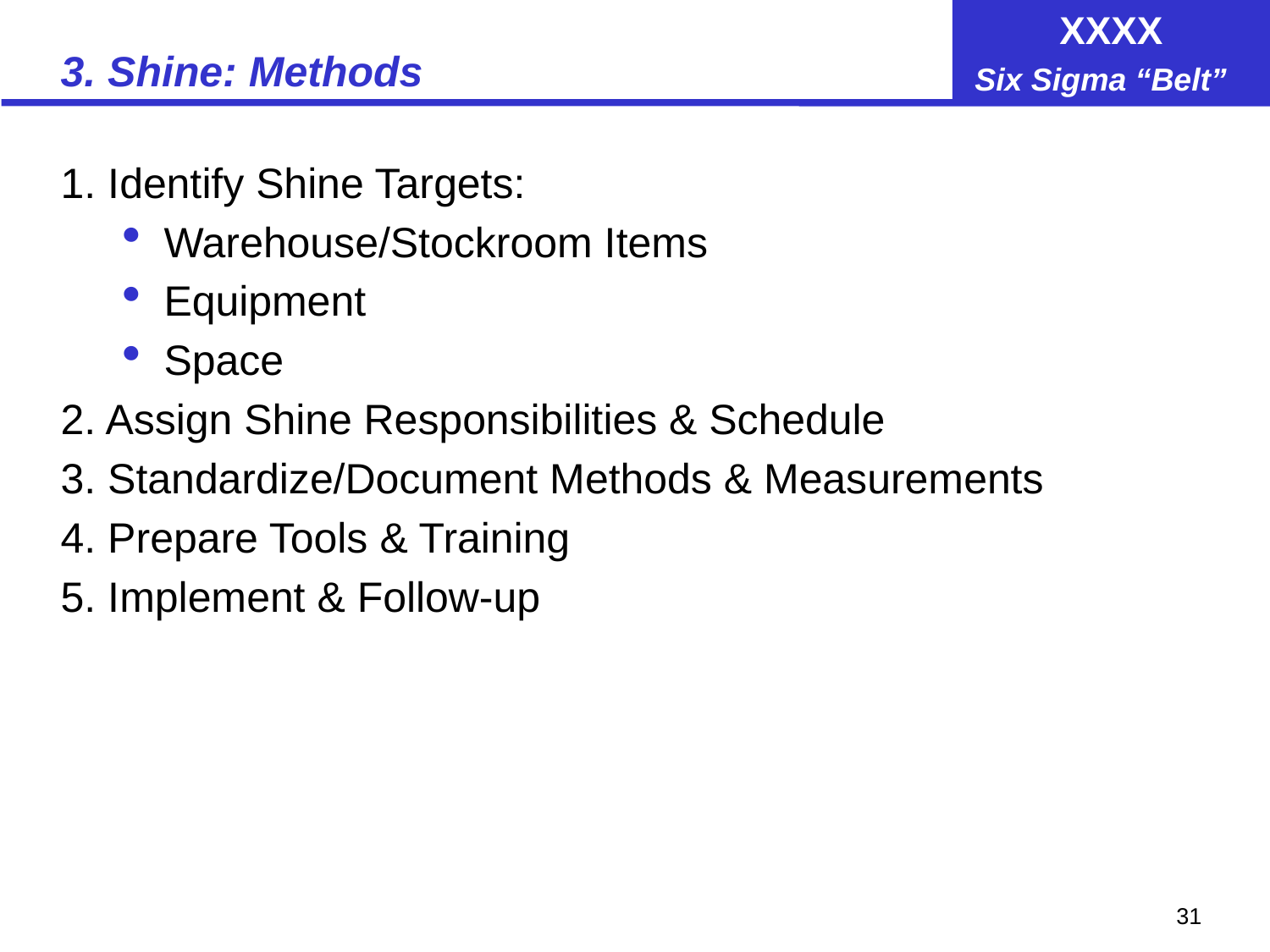

# 3. Shine: Methods
1. Identify Shine Targets:
Warehouse/Stockroom Items
Equipment
Space
2. Assign Shine Responsibilities & Schedule
3. Standardize/Document Methods & Measurements
4. Prepare Tools & Training
5. Implement & Follow-up